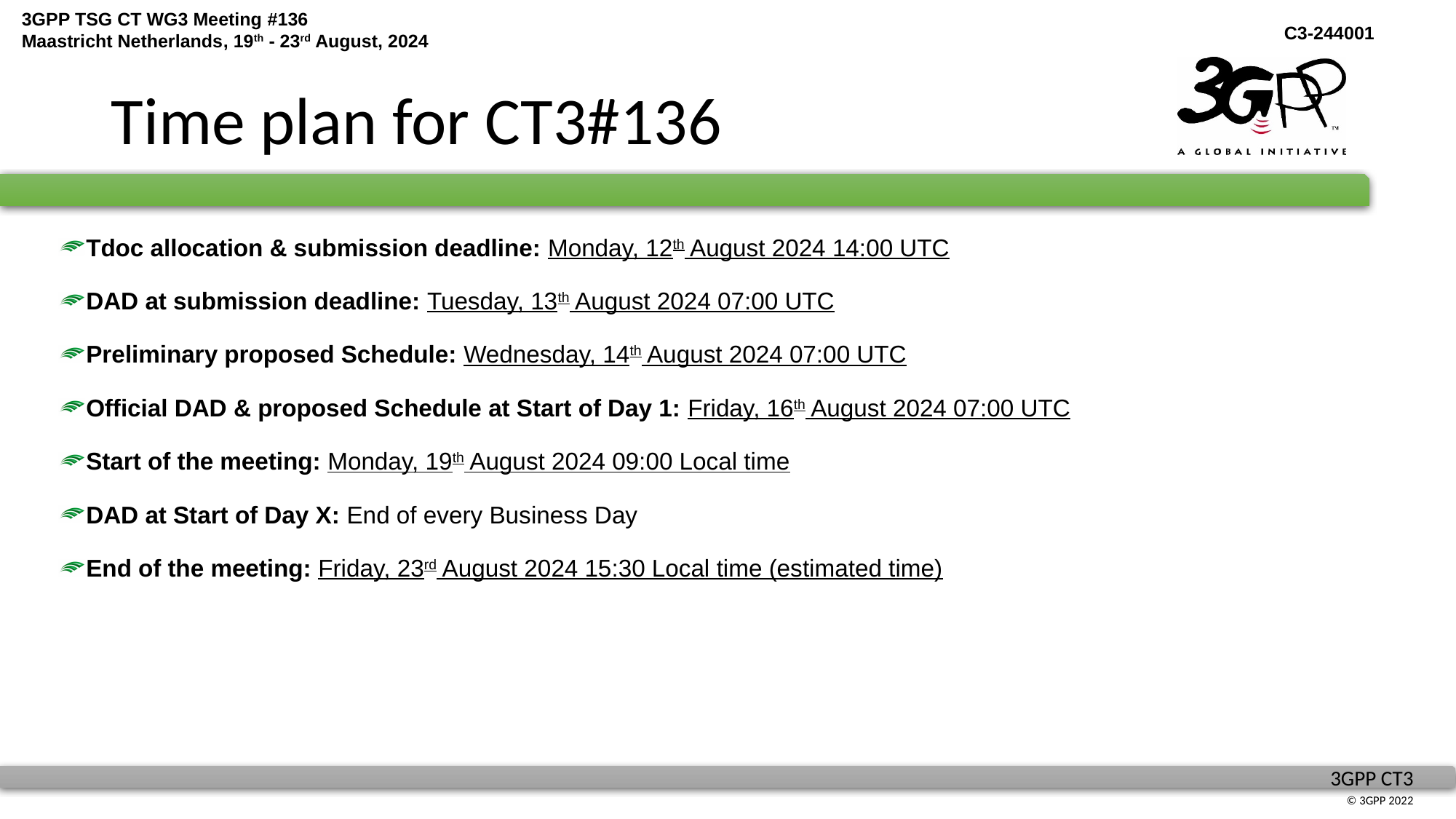

# Time plan for CT3#136
Tdoc allocation & submission deadline: Monday, 12th August 2024 14:00 UTC
DAD at submission deadline: Tuesday, 13th August 2024 07:00 UTC
Preliminary proposed Schedule: Wednesday, 14th August 2024 07:00 UTC
Official DAD & proposed Schedule at Start of Day 1: Friday, 16th August 2024 07:00 UTC
Start of the meeting: Monday, 19th August 2024 09:00 Local time
DAD at Start of Day X: End of every Business Day
End of the meeting: Friday, 23rd August 2024 15:30 Local time (estimated time)